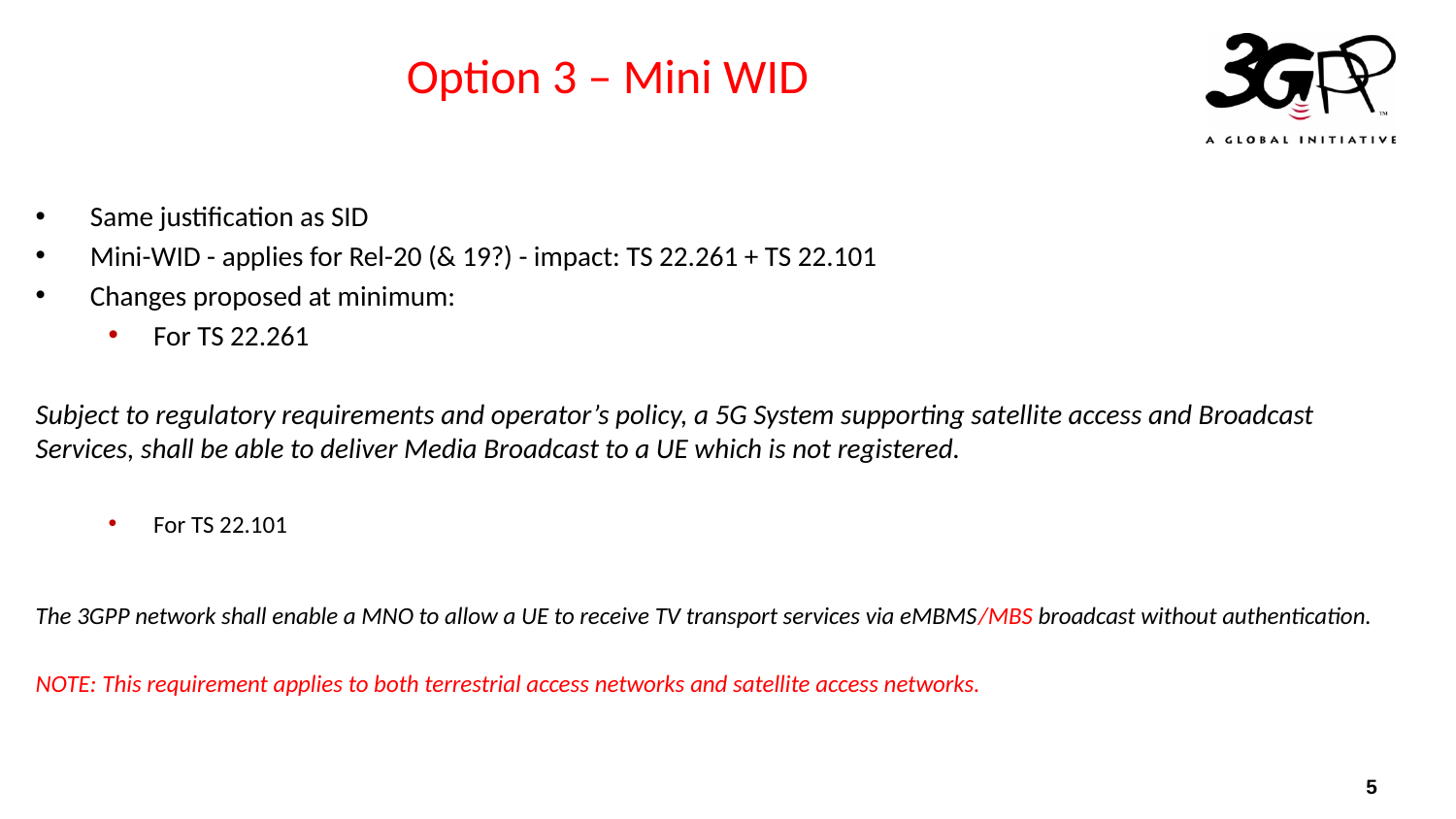

# Option 3 – Mini WID
Same justification as SID
Mini-WID - applies for Rel-20 (& 19?) - impact: TS 22.261 + TS 22.101
Changes proposed at minimum:
For TS 22.261

Subject to regulatory requirements and operator’s policy, a 5G System supporting satellite access and Broadcast Services, shall be able to deliver Media Broadcast to a UE which is not registered.

For TS 22.101

The 3GPP network shall enable a MNO to allow a UE to receive TV transport services via eMBMS/MBS broadcast without authentication.

NOTE: This requirement applies to both terrestrial access networks and satellite access networks.